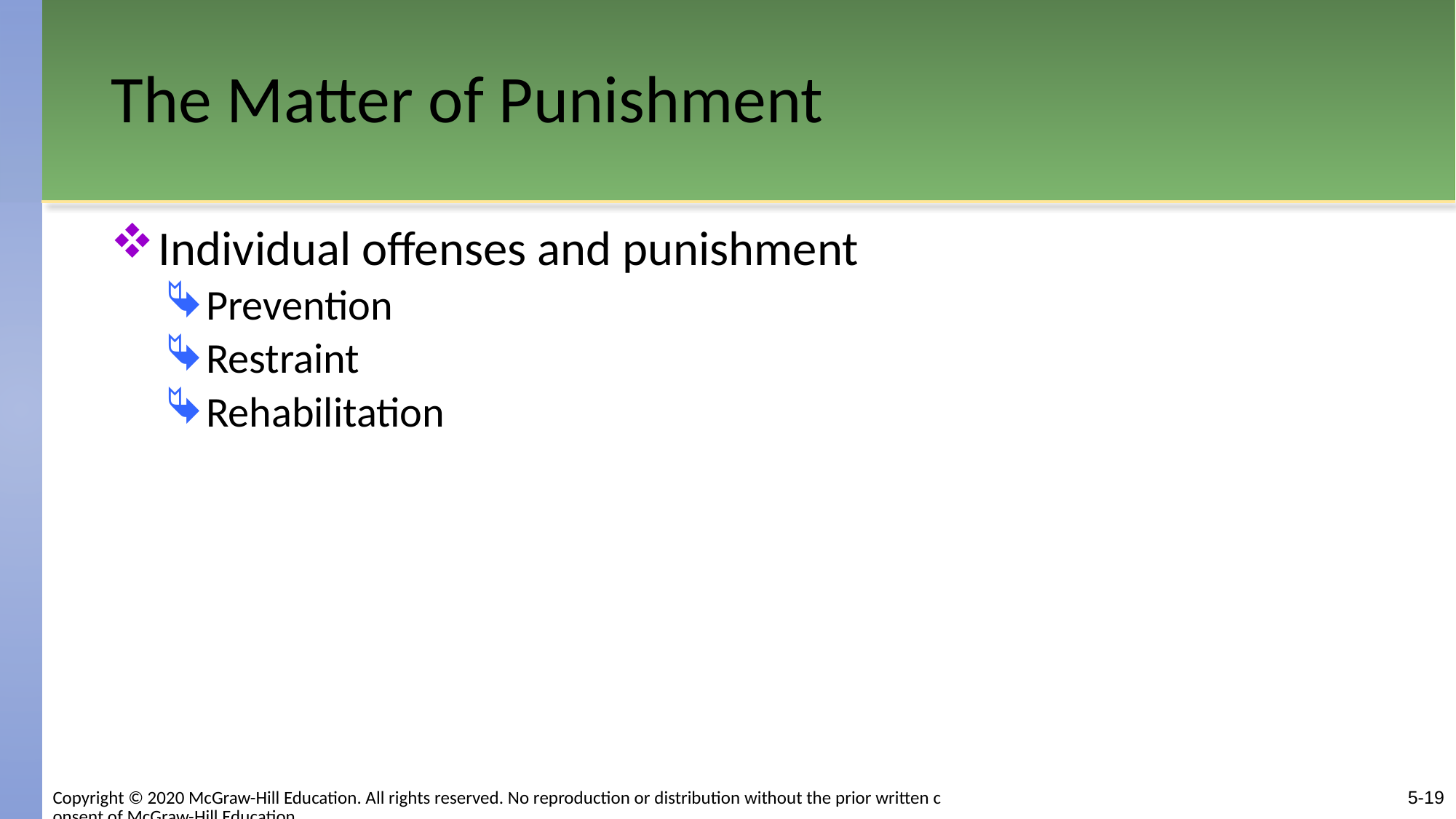

# The Matter of Punishment
Individual offenses and punishment
Prevention
Restraint
Rehabilitation
Copyright © 2020 McGraw-Hill Education. All rights reserved. No reproduction or distribution without the prior written consent of McGraw-Hill Education.
5-19